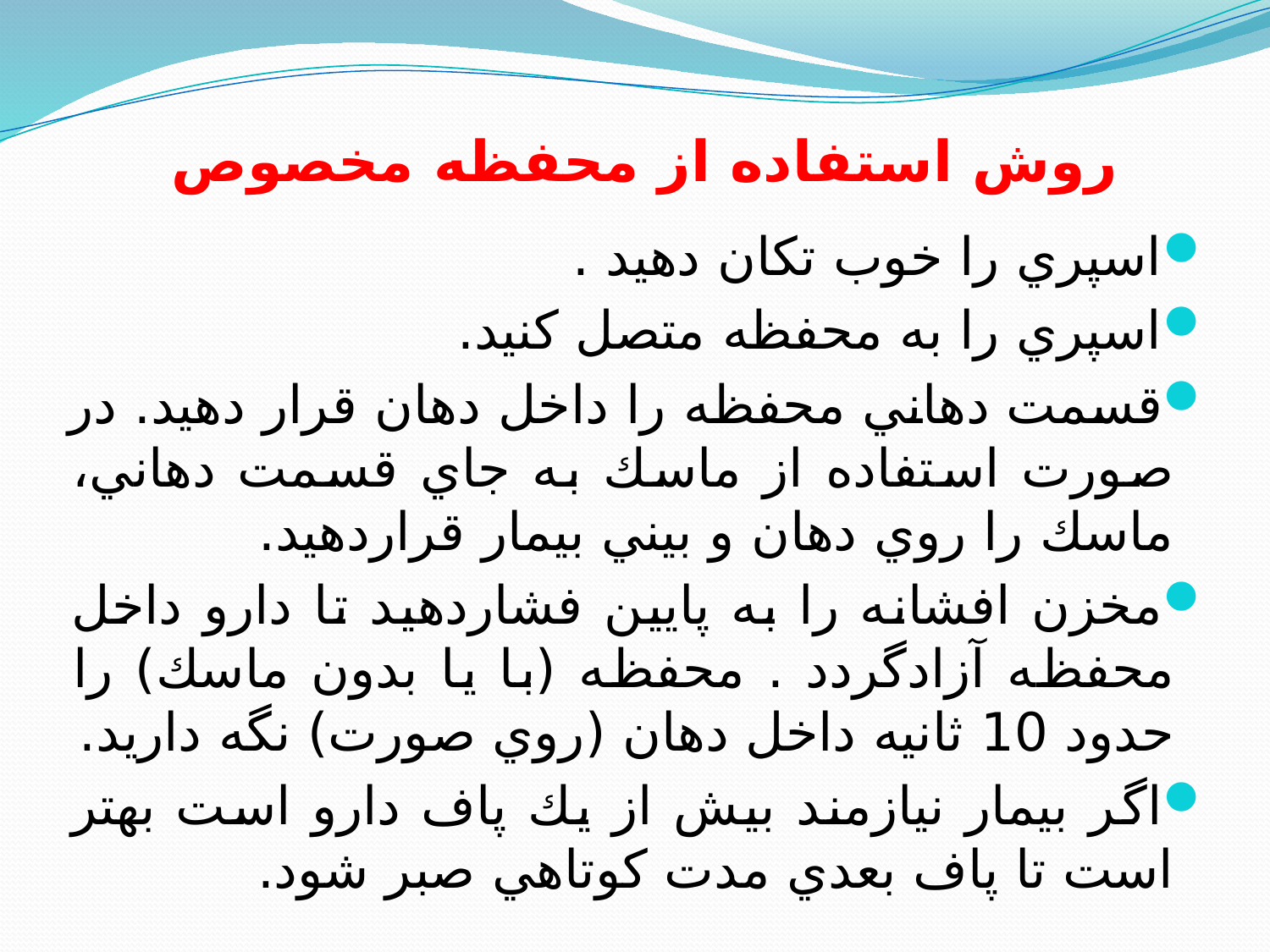

# روش استفاده از محفظه مخصوص
اسپري را خوب تكان دهيد .
اسپري را به محفظه متصل كنيد.
قسمت دهاني محفظه را داخل دهان قرار دهيد. در صورت استفاده از ماسك به جاي قسمت دهاني، ماسك را روي دهان و بيني بيمار قراردهيد.
مخزن افشانه را به پايين فشاردهيد تا دارو داخل محفظه آزادگردد . محفظه (با يا بدون ماسك) را حدود 10 ثانيه داخل دهان (روي صورت) نگه داريد.
اگر بيمار نيازمند بيش از يك پاف دارو است بهتر است تا پاف بعدي مدت كوتاهي صبر شود.